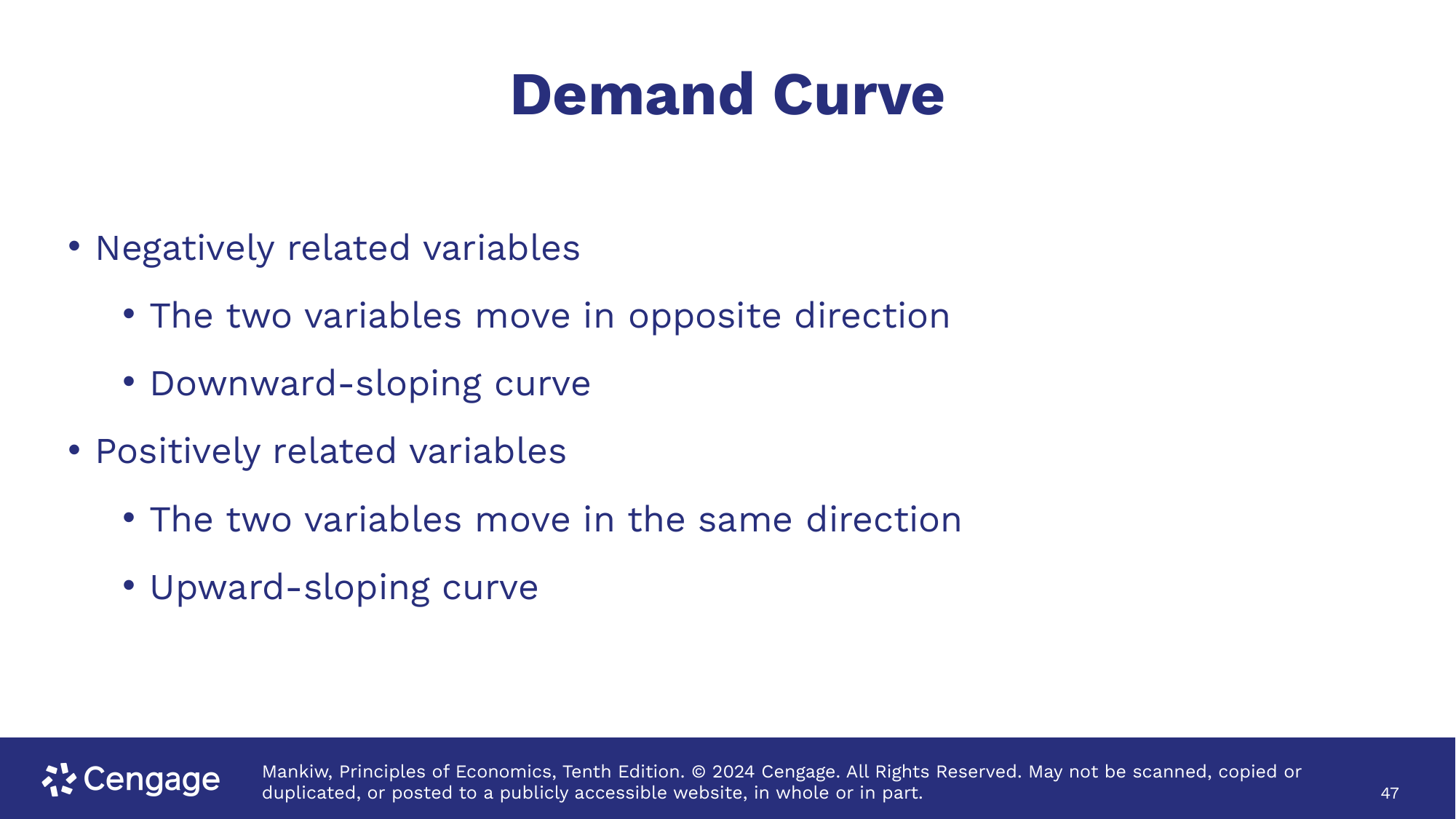

# Demand Curve
Negatively related variables
The two variables move in opposite direction
Downward-sloping curve
Positively related variables
The two variables move in the same direction
Upward-sloping curve